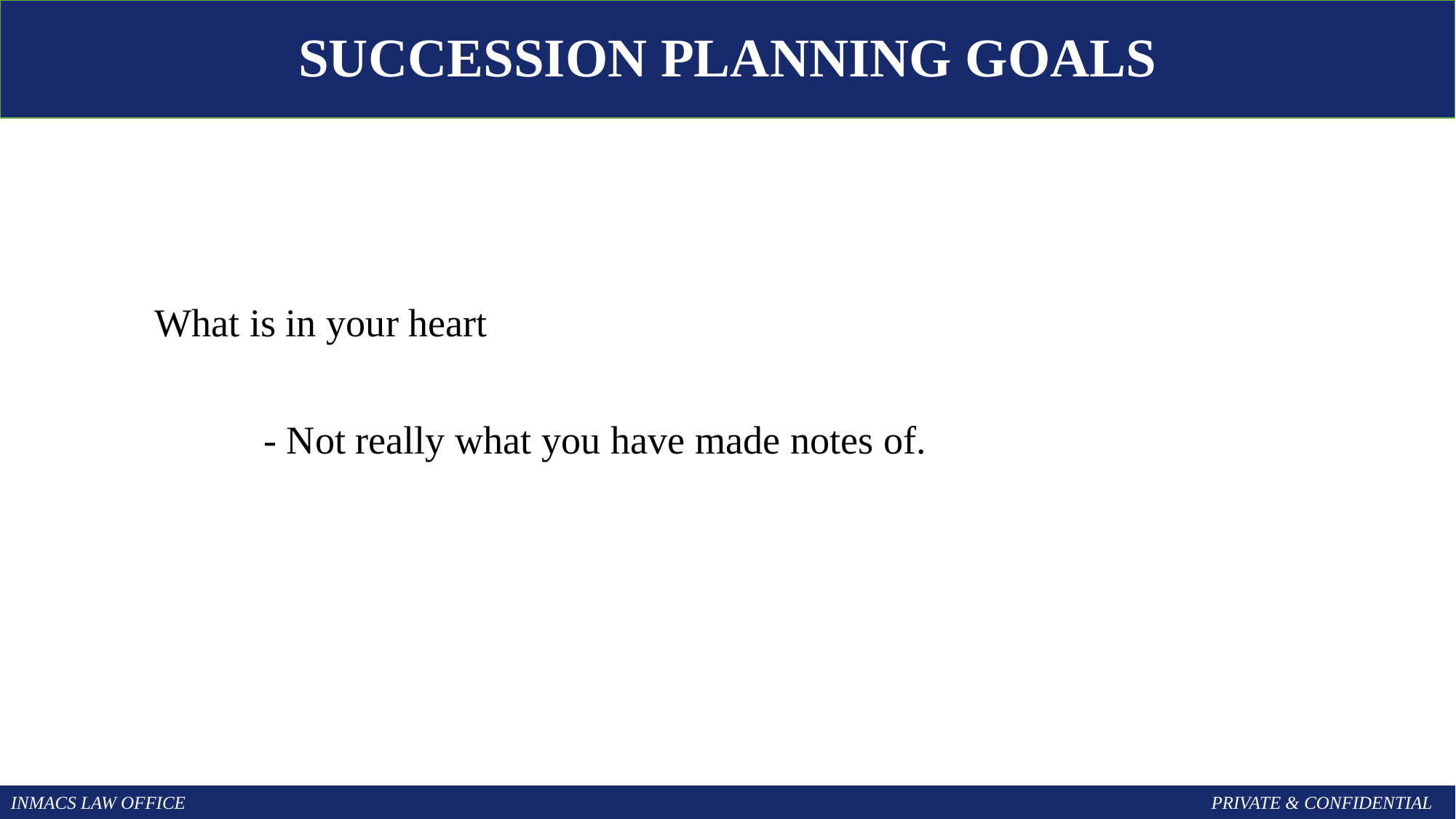

SUCCESSION PLANNING GOALS

What is in your heart
	- Not really what you have made notes of.
INMACS LAW OFFICE										PRIVATE & CONFIDENTIAL